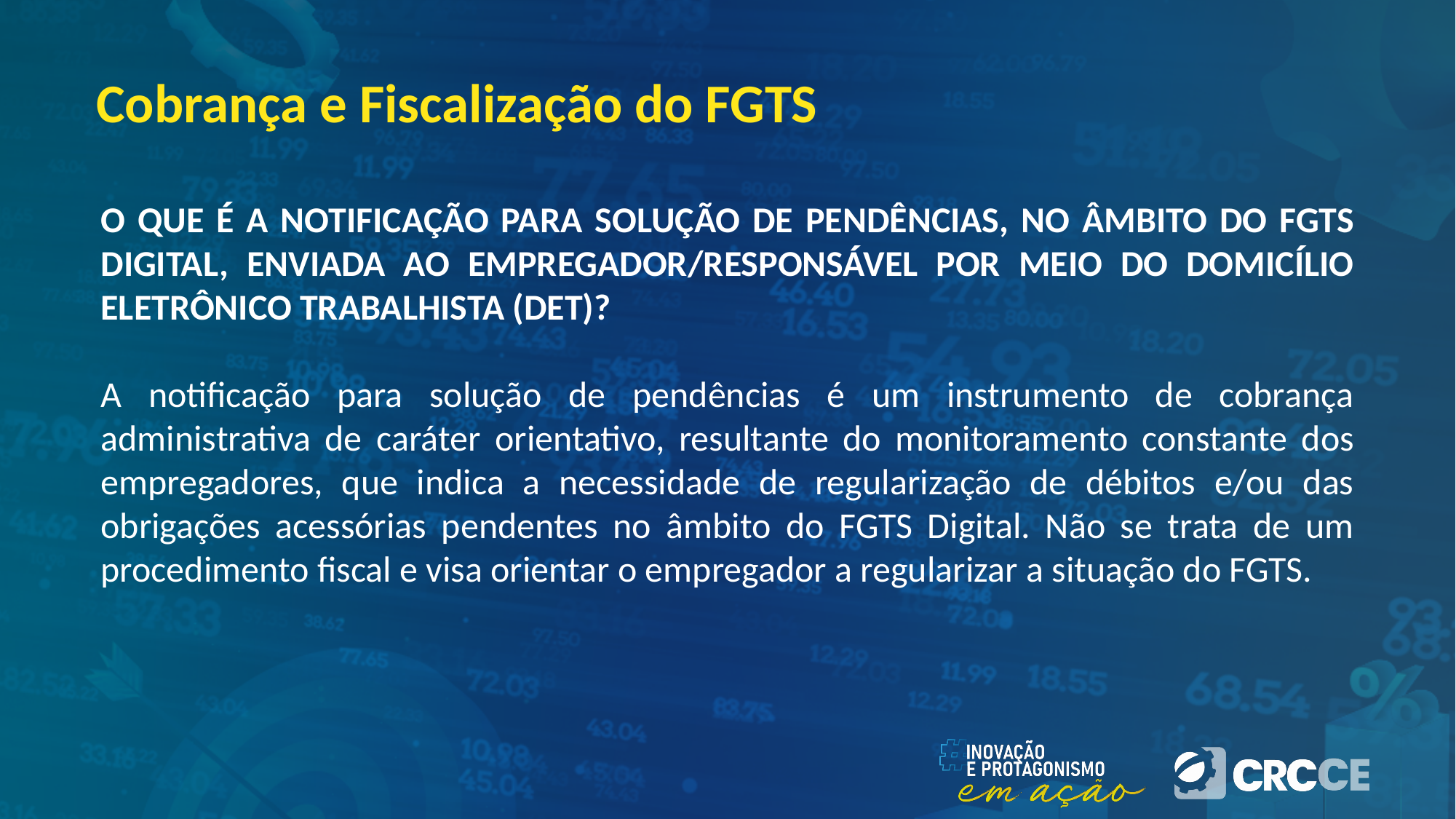

# Cobrança e Fiscalização do FGTS
O QUE É A NOTIFICAÇÃO PARA SOLUÇÃO DE PENDÊNCIAS, NO ÂMBITO DO FGTS DIGITAL, ENVIADA AO EMPREGADOR/RESPONSÁVEL POR MEIO DO DOMICÍLIO ELETRÔNICO TRABALHISTA (DET)?

A notificação para solução de pendências é um instrumento de cobrança administrativa de caráter orientativo, resultante do monitoramento constante dos empregadores, que indica a necessidade de regularização de débitos e/ou das obrigações acessórias pendentes no âmbito do FGTS Digital. Não se trata de um procedimento fiscal e visa orientar o empregador a regularizar a situação do FGTS.